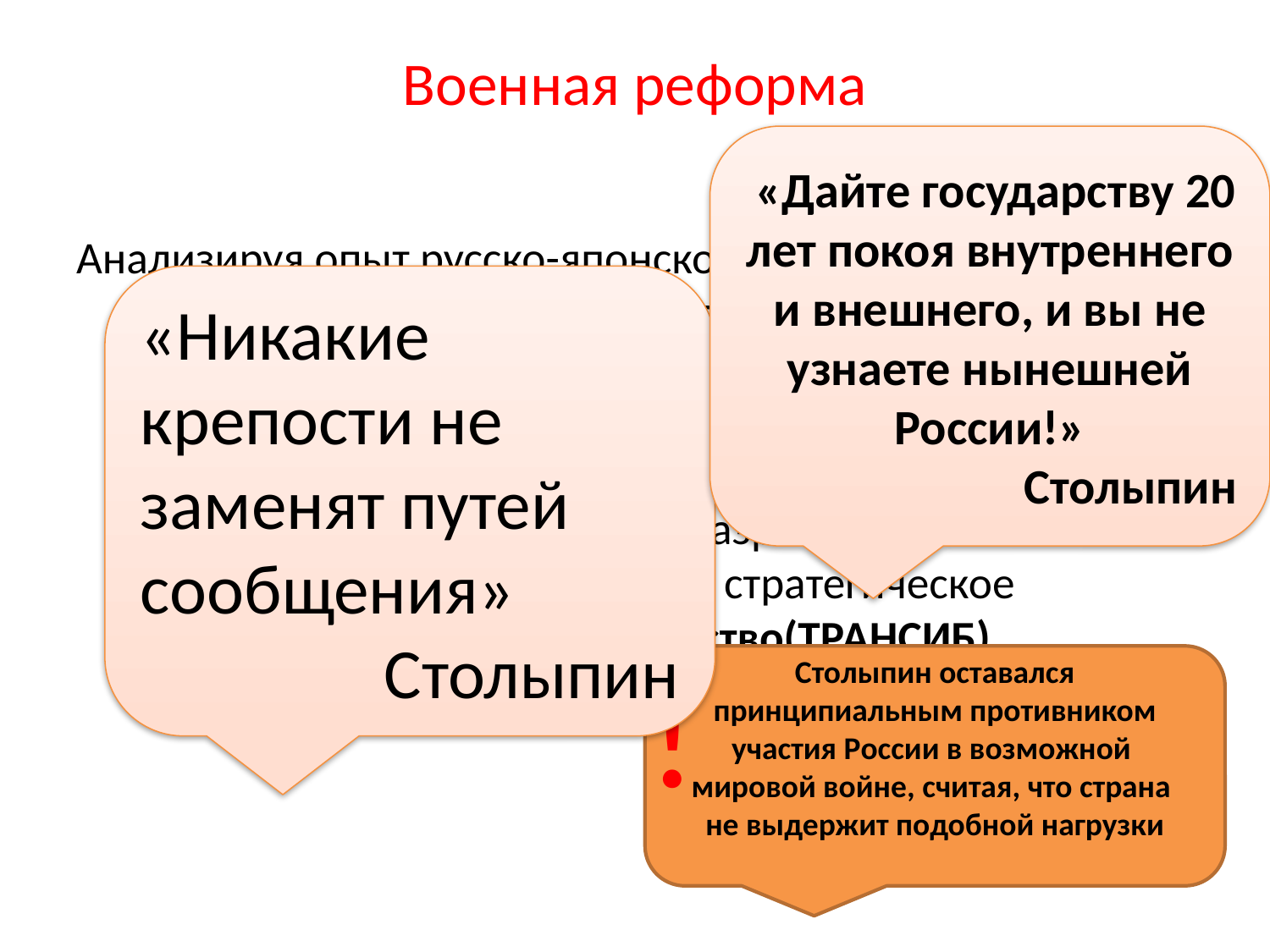

# Военная реформа
 «Дайте государству 20 лет покоя внутреннего и внешнего, и вы не узнаете нынешней России!»
Столыпин
Анализируя опыт русско-японской войны, Столыпин первым делом разработал новый Воинский устав. Был четко сформулирован принцип призыва в армию, регламент призывных комиссий, льготы призывников. Увеличивалось финансирование на содержание офицерского корпуса и была разработана новая военная форма, развернулось стратегическое железнодорожное строительство(ТРАНСИБ).

«Никакие крепости не заменят путей сообщения»
Столыпин
!

Столыпин оставался принципиальным противником участия России в возможной
мировой войне, считая, что страна
не выдержит подобной нагрузки